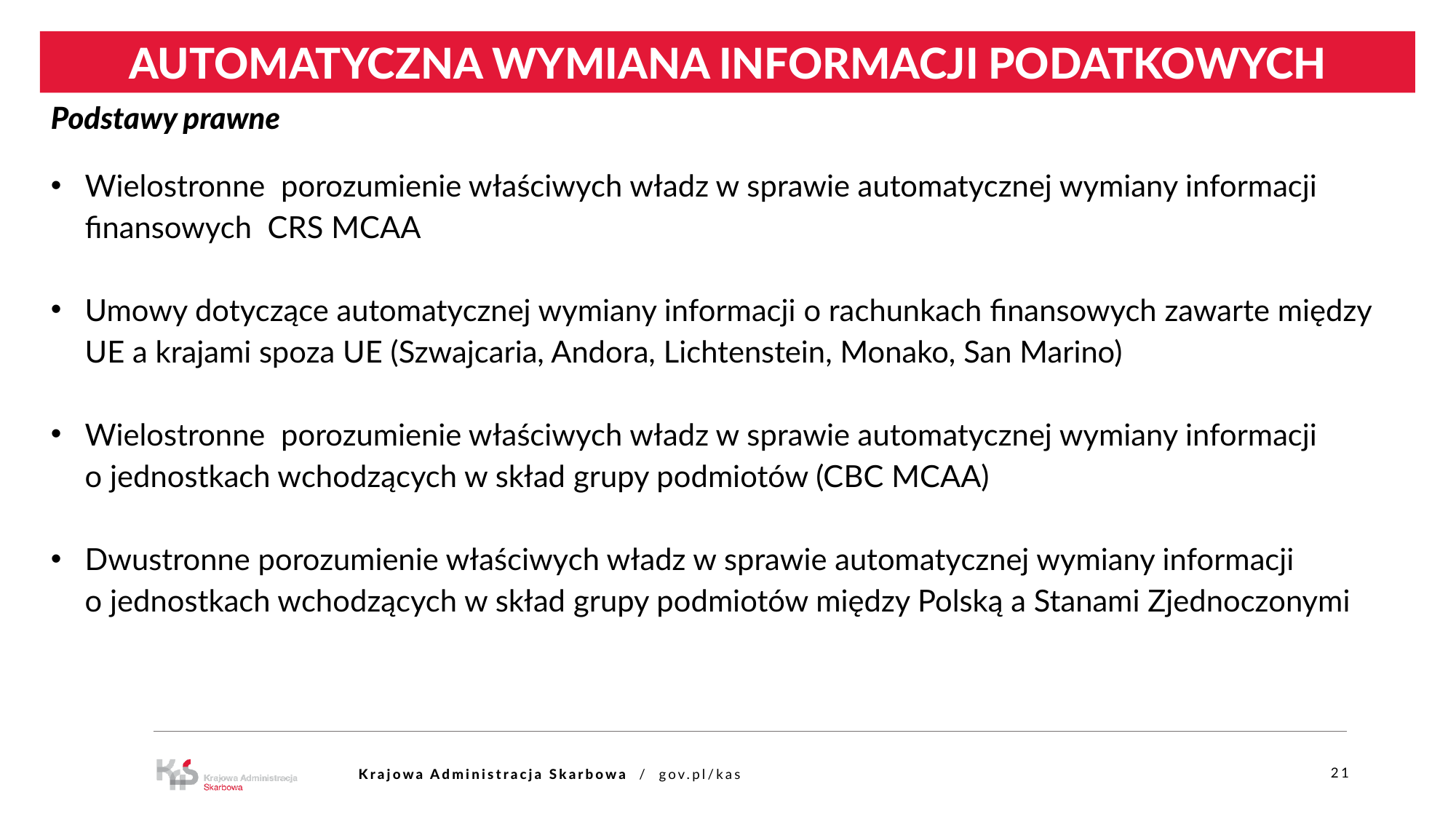

AUTOMATYCZNA WYMIANA INFORMACJI PODATKOWYCH
Podstawy prawne
Wielostronne  porozumienie właściwych władz w sprawie automatycznej wymiany informacji finansowych  CRS MCAA

Umowy dotyczące automatycznej wymiany informacji o rachunkach finansowych zawarte między UE a krajami spoza UE (Szwajcaria, Andora, Lichtenstein, Monako, San Marino)

Wielostronne  porozumienie właściwych władz w sprawie automatycznej wymiany informacji
o jednostkach wchodzących w skład grupy podmiotów (CBC MCAA)

Dwustronne porozumienie właściwych władz w sprawie automatycznej wymiany informacji
o jednostkach wchodzących w skład grupy podmiotów między Polską a Stanami Zjednoczonymi